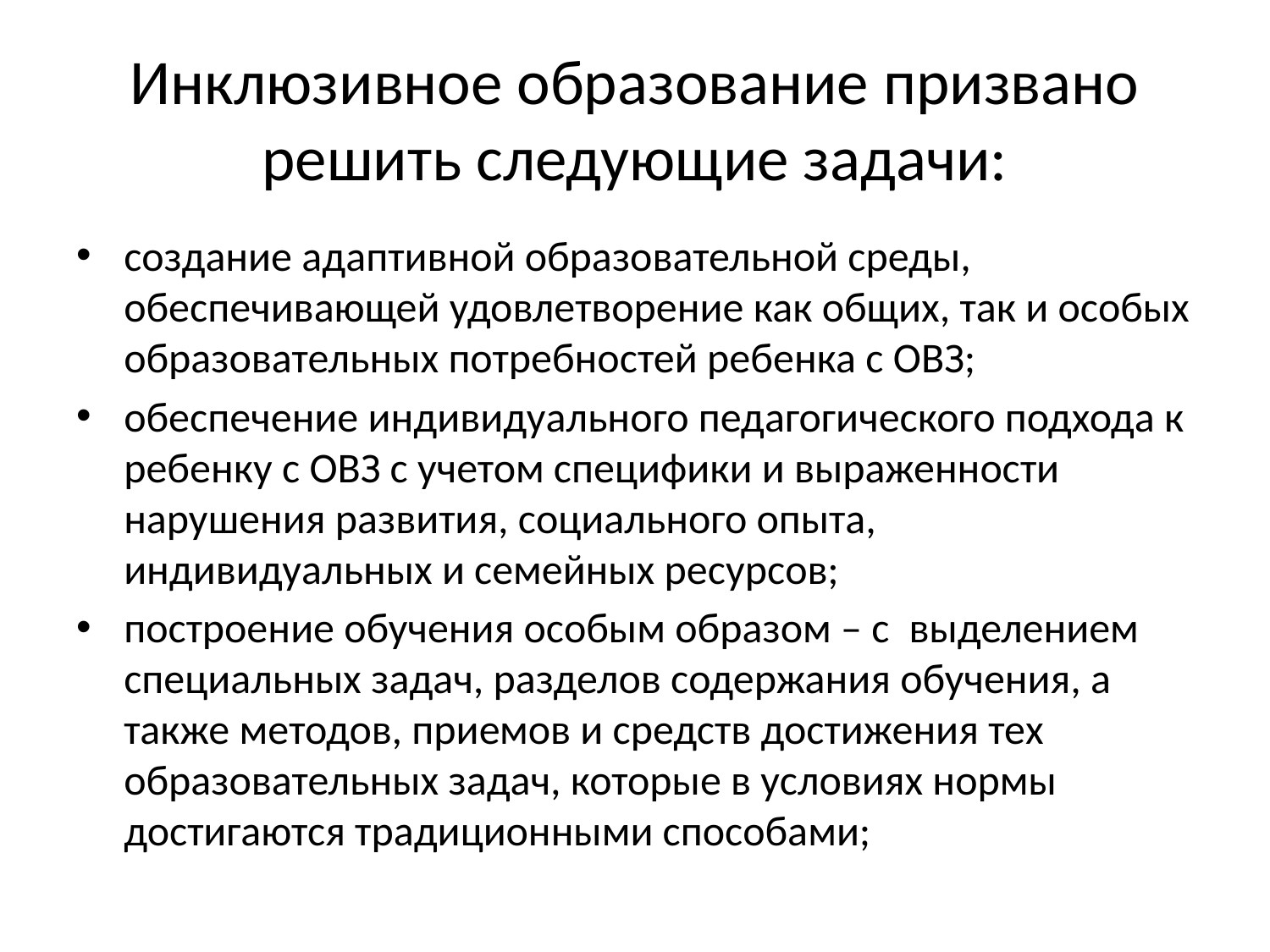

# Инклюзивное образование призвано решить следующие задачи:
создание адаптивной образовательной среды, обеспечивающей удовлетворение как общих, так и особых образовательных потребностей ребенка с ОВЗ;
обеспечение индивидуального педагогического подхода к ребенку с ОВЗ с учетом специфики и выраженности нарушения развития, социального опыта, индивидуальных и семейных ресурсов;
построение обучения особым образом – с  выделением специальных задач, разделов содержания обучения, а также методов, приемов и средств достижения тех образовательных задач, которые в условиях нормы достигаются традиционными способами;